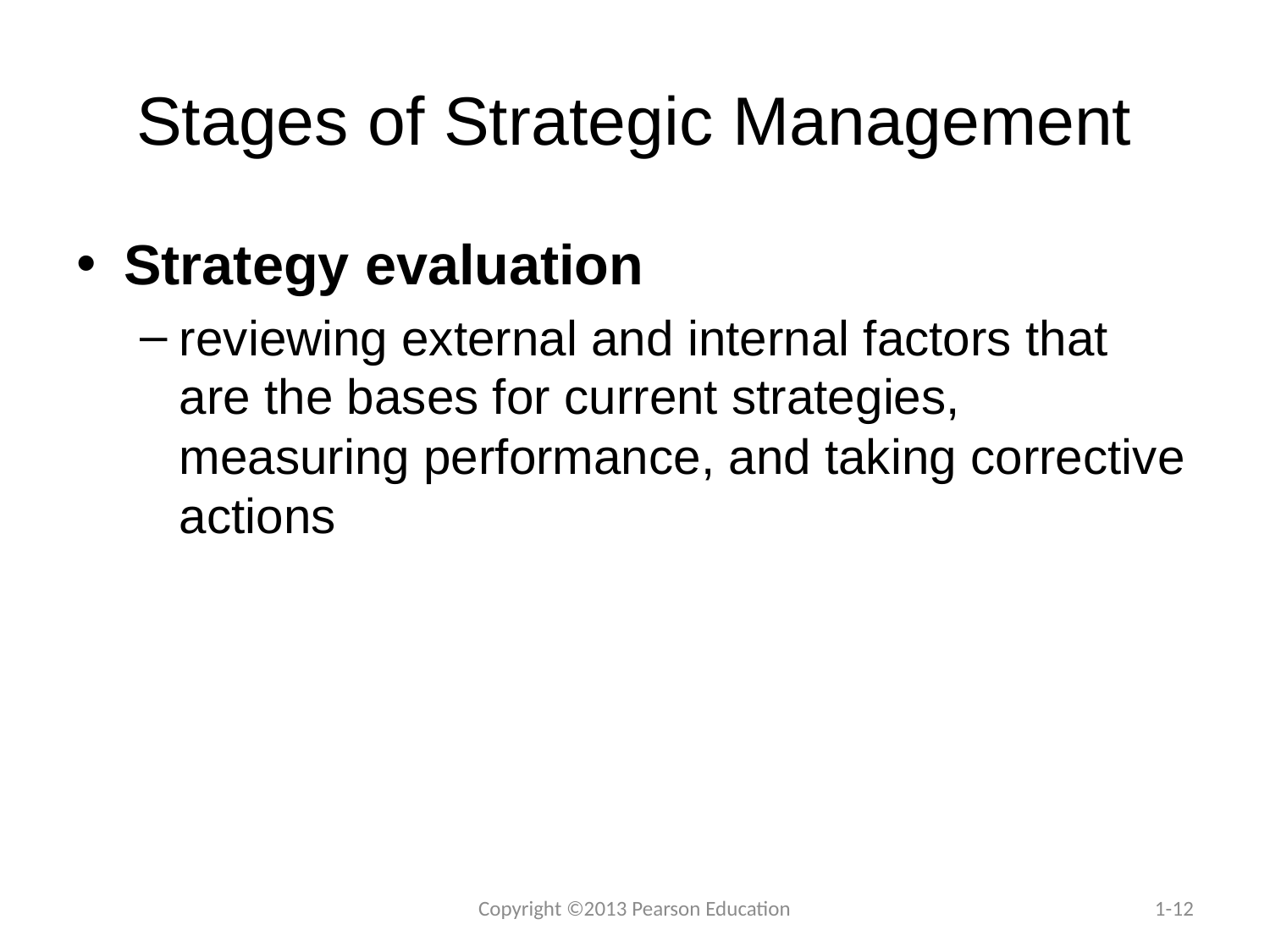

# Stages of Strategic Management
Strategy evaluation
reviewing external and internal factors that are the bases for current strategies, measuring performance, and taking corrective actions
Copyright ©2013 Pearson Education
1-12